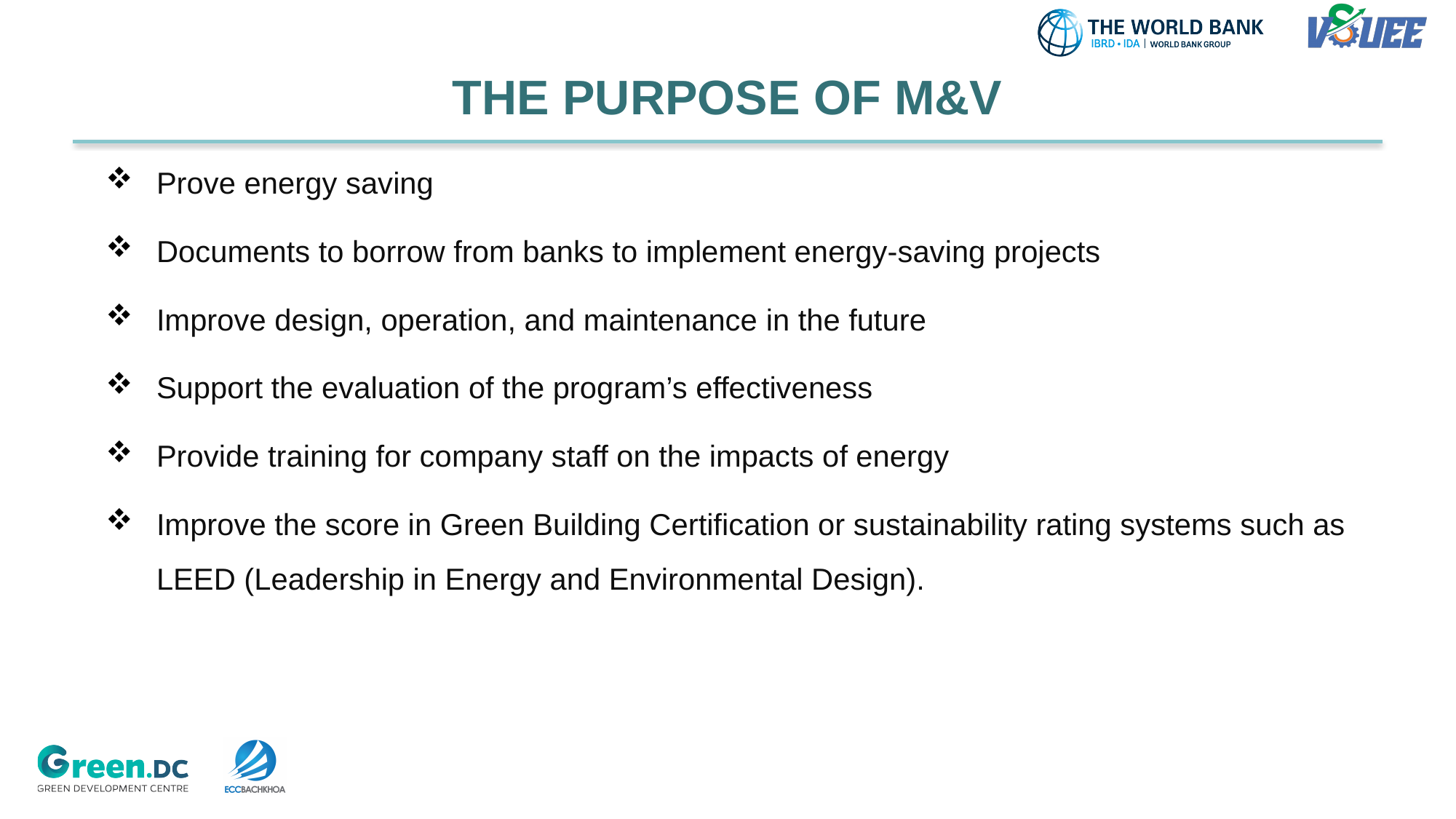

# THE PURPOSE OF M&V
Prove energy saving
Documents to borrow from banks to implement energy-saving projects
Improve design, operation, and maintenance in the future
Support the evaluation of the program’s effectiveness
Provide training for company staff on the impacts of energy
Improve the score in Green Building Certification or sustainability rating systems such as LEED (Leadership in Energy and Environmental Design).